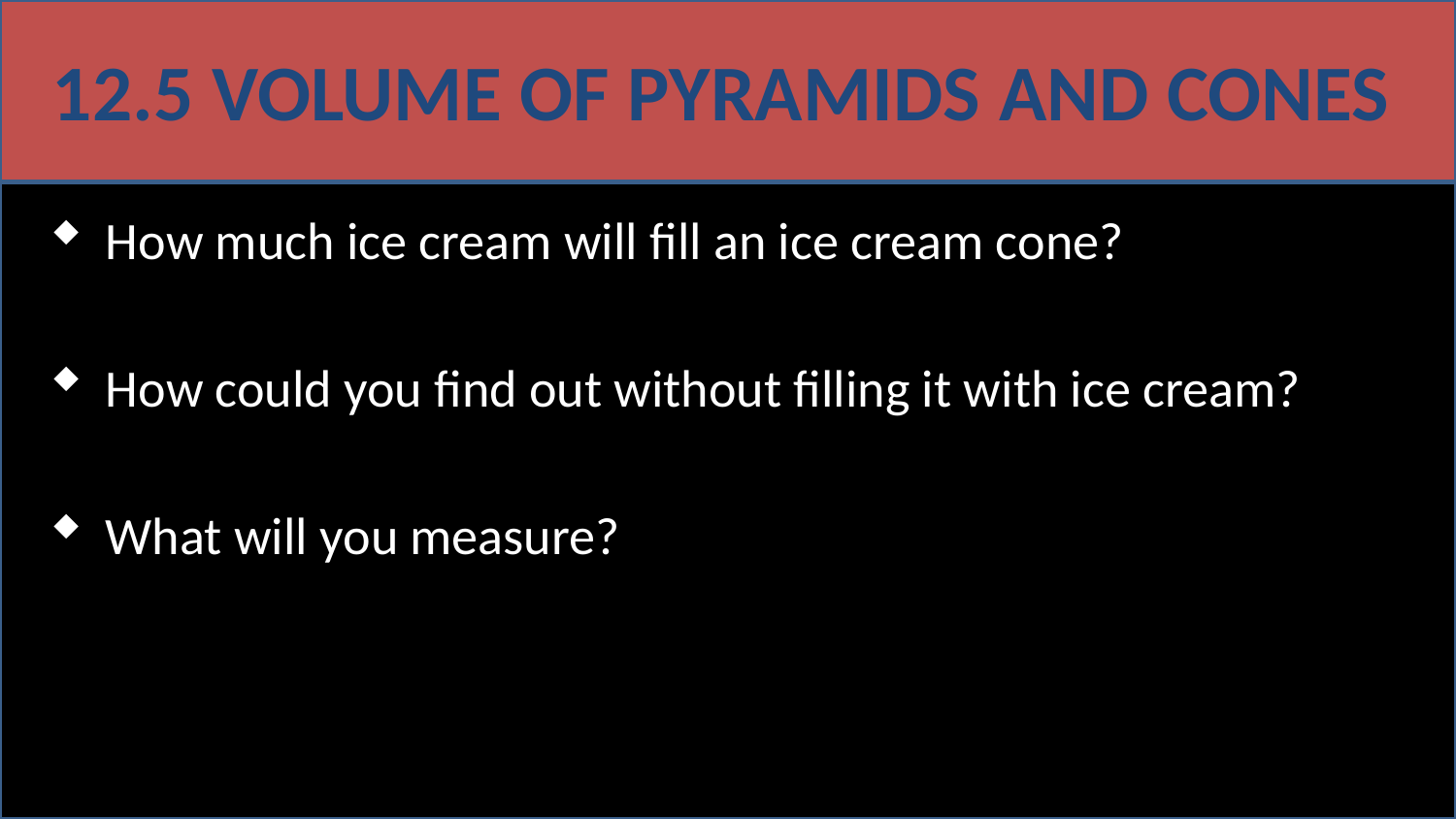

# 12.5 Volume of Pyramids and Cones
How much ice cream will fill an ice cream cone?

How could you find out without filling it with ice cream?

What will you measure?